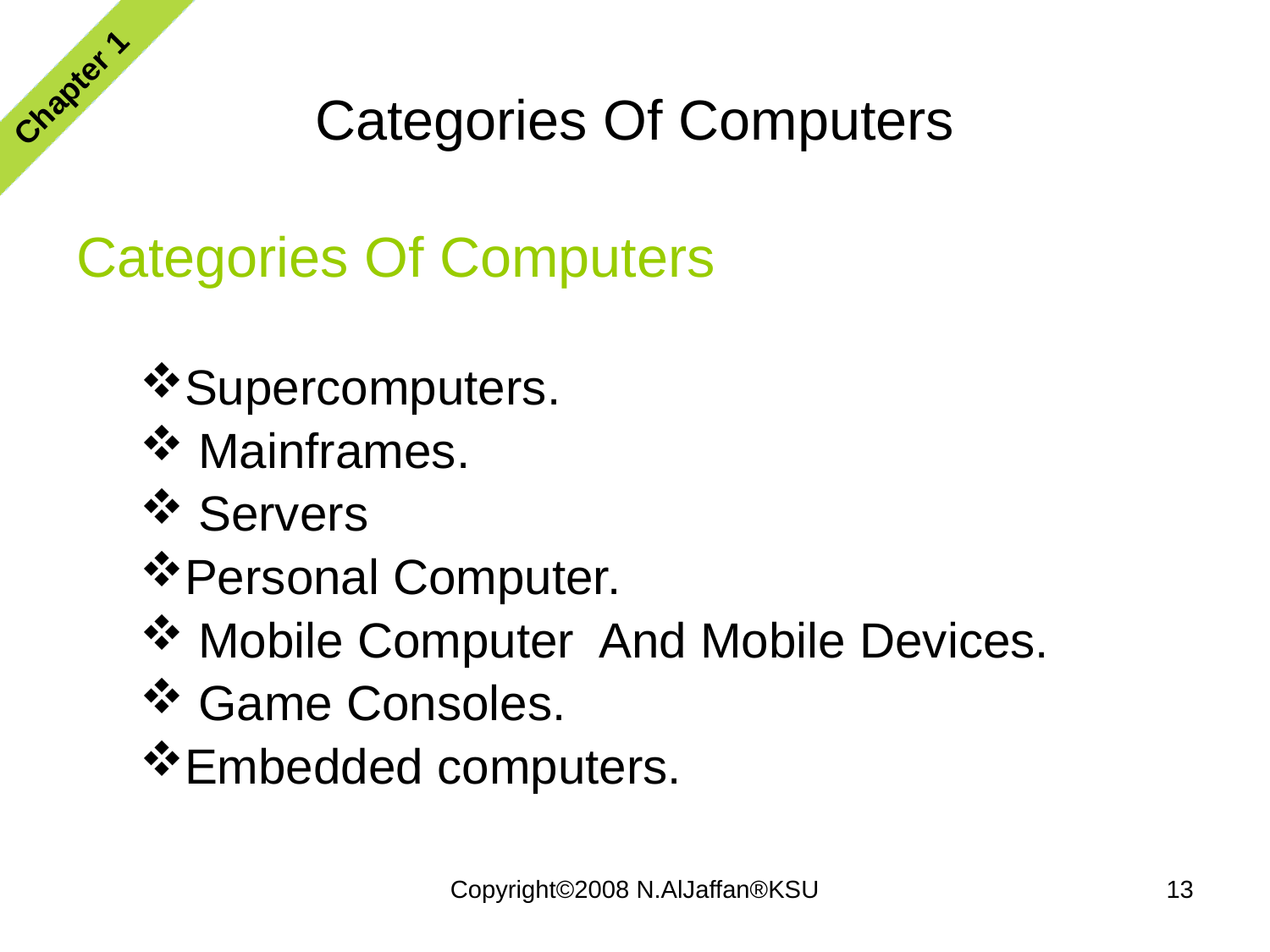

# Categories Of Computers
Chapter 1
Categories Of Computers

Supercomputers.
 Mainframes.
 Servers
Personal Computer.
 Mobile Computer  And Mobile Devices.
 Game Consoles.
Embedded computers.

Copyright©2008 N.AlJaffan®KSU
13